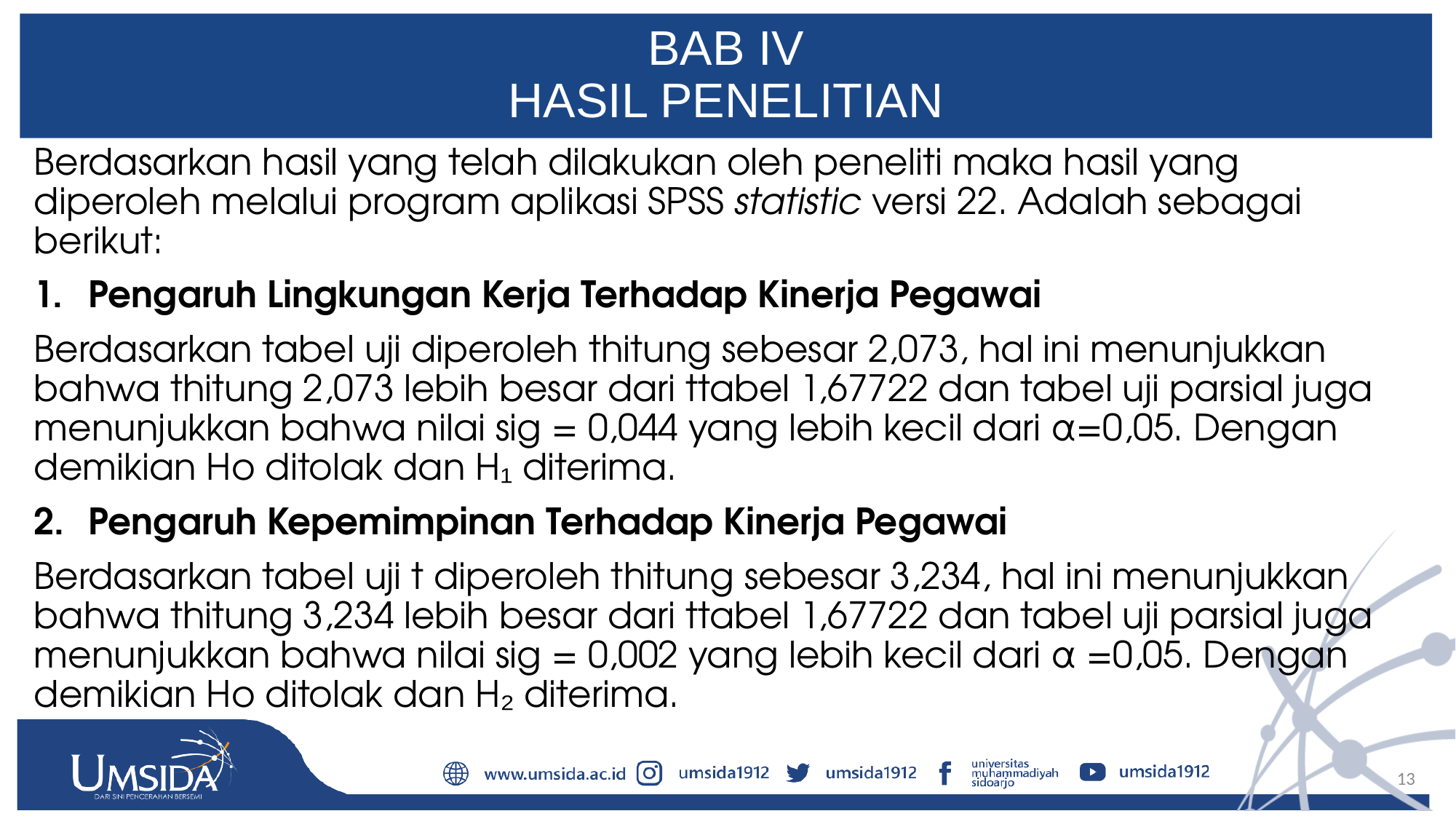

# BAB IV HASIL PENELITIAN
Berdasarkan hasil yang telah dilakukan oleh peneliti maka hasil yang diperoleh melalui program aplikasi SPSS statistic versi 22. Adalah sebagai berikut:
Pengaruh Lingkungan Kerja Terhadap Kinerja Pegawai
Berdasarkan tabel uji diperoleh thitung sebesar 2,073, hal ini menunjukkan bahwa thitung 2,073 lebih besar dari ttabel 1,67722 dan tabel uji parsial juga menunjukkan bahwa nilai sig = 0,044 yang lebih kecil dari α=0,05. Dengan demikian Ho ditolak dan H₁ diterima.
Pengaruh Kepemimpinan Terhadap Kinerja Pegawai
Berdasarkan tabel uji t diperoleh thitung sebesar 3,234, hal ini menunjukkan bahwa thitung 3,234 lebih besar dari ttabel 1,67722 dan tabel uji parsial juga menunjukkan bahwa nilai sig = 0,002 yang lebih kecil dari α =0,05. Dengan demikian Ho ditolak dan H₂ diterima.